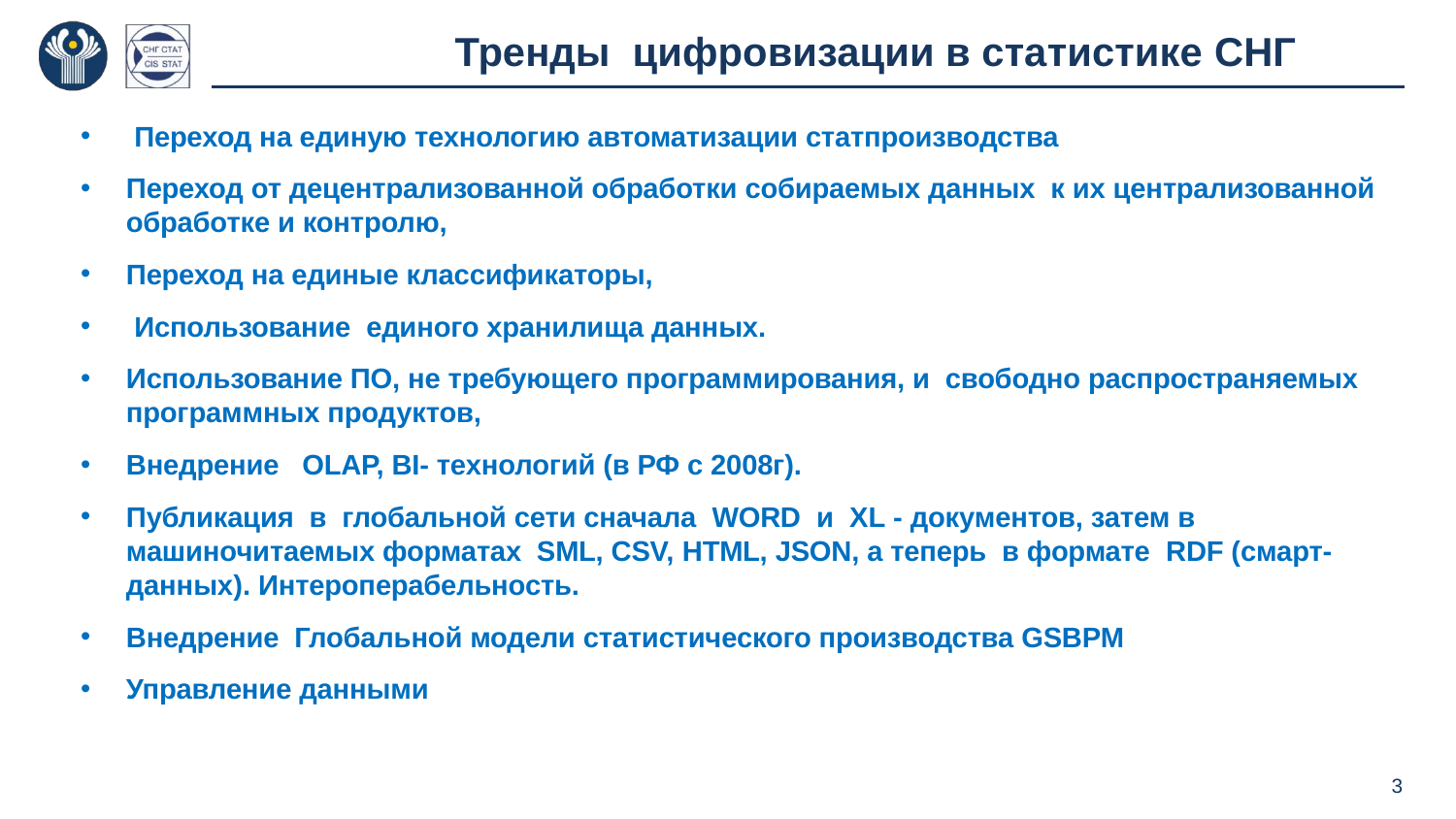

# Тренды  цифровизации в статистике СНГ

 Переход на единую технологию автоматизации статпроизводства
Переход от децентрализованной обработки собираемых данных  к их централизованной обработке и контролю,
Переход на единые классификаторы,
 Использование  единого хранилища данных.
Использование ПО, не требующего программирования, и  свободно распространяемых программных продуктов,
Внедрение   OLAP, BI- технологий (в РФ с 2008г).
Публикация  в  глобальной сети сначала  WORD  и  XL - документов, затем в машиночитаемых форматах  SML, CSV, HTML, JSON, а теперь  в формате  RDF (смарт-данных). Интероперабельность.
Внедрение  Глобальной модели статистического производства GSBPM
Управление данными

3